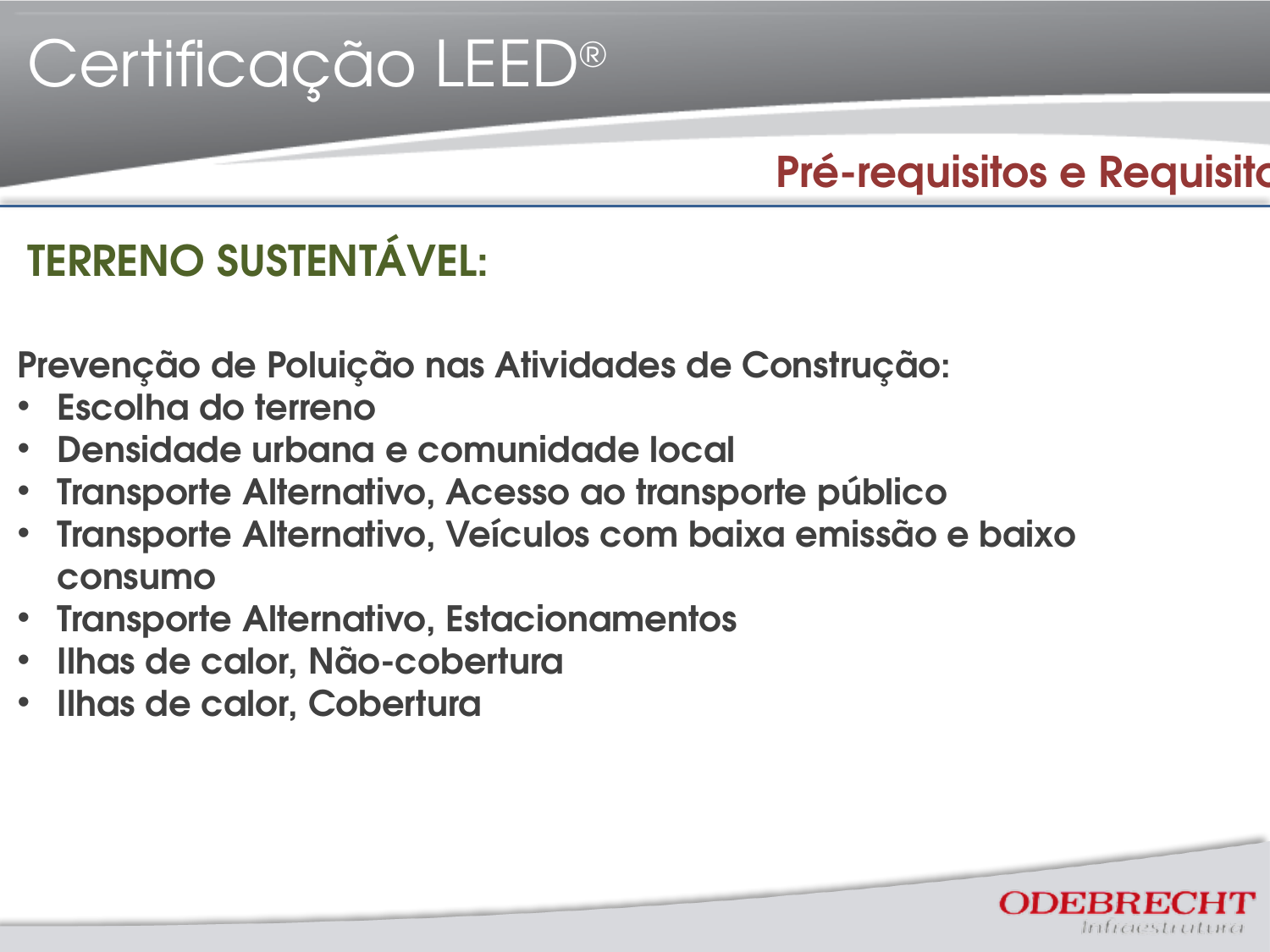

Certificação LEED®
Pré-requisitos e Requisitos
TERRENO SUSTENTÁVEL:
Prevenção de Poluição nas Atividades de Construção:
Escolha do terreno
Densidade urbana e comunidade local
Transporte Alternativo, Acesso ao transporte público
Transporte Alternativo, Veículos com baixa emissão e baixo consumo
Transporte Alternativo, Estacionamentos
Ilhas de calor, Não-cobertura
Ilhas de calor, Cobertura